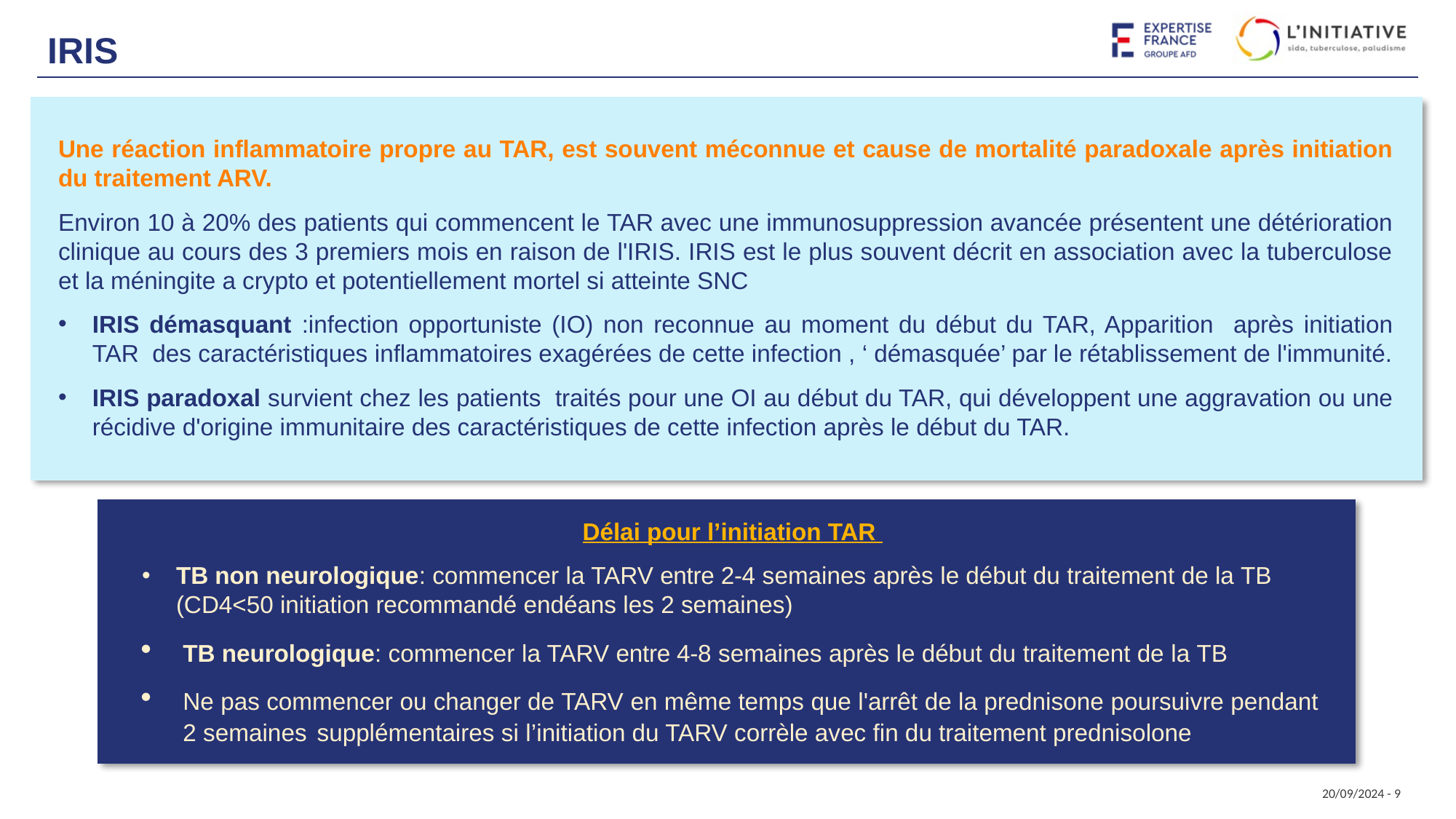

# IRIS

Une réaction inflammatoire propre au TAR, est souvent méconnue et cause de mortalité paradoxale après initiation du traitement ARV.
Environ 10 à 20% des patients qui commencent le TAR avec une immunosuppression avancée présentent une détérioration clinique au cours des 3 premiers mois en raison de l'IRIS. IRIS est le plus souvent décrit en association avec la tuberculose et la méningite a crypto et potentiellement mortel si atteinte SNC
IRIS démasquant :infection opportuniste (IO) non reconnue au moment du début du TAR, Apparition  après initiation TAR  des caractéristiques inflammatoires exagérées de cette infection , ‘ démasquée’ par le rétablissement de l'immunité.
IRIS paradoxal survient chez les patients  traités pour une OI au début du TAR, qui développent une aggravation ou une récidive d'origine immunitaire des caractéristiques de cette infection après le début du TAR.

Délai pour l’initiation TAR
TB non neurologique: commencer la TARV entre 2-4 semaines après le début du traitement de la TB (CD4<50 initiation recommandé endéans les 2 semaines)
TB neurologique: commencer la TARV entre 4-8 semaines après le début du traitement de la TB
Ne pas commencer ou changer de TARV en même temps que l'arrêt de la prednisone poursuivre pendant 2 semaines  supplémentaires si l’initiation du TARV corrèle avec fin du traitement prednisolone
20/09/2024 - 9